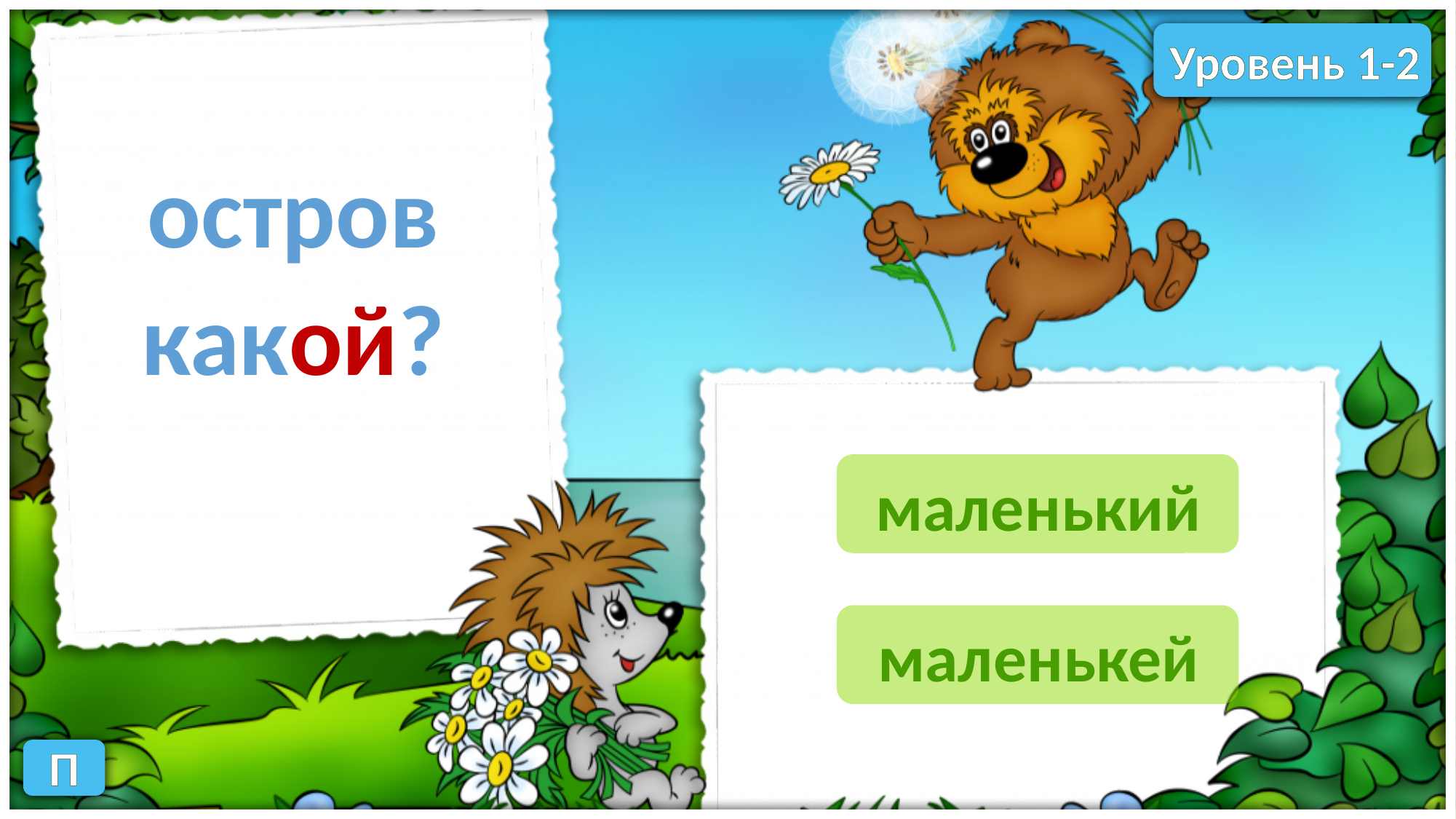

Уровень 1-2
остров
какой?

маленький

маленькей
П